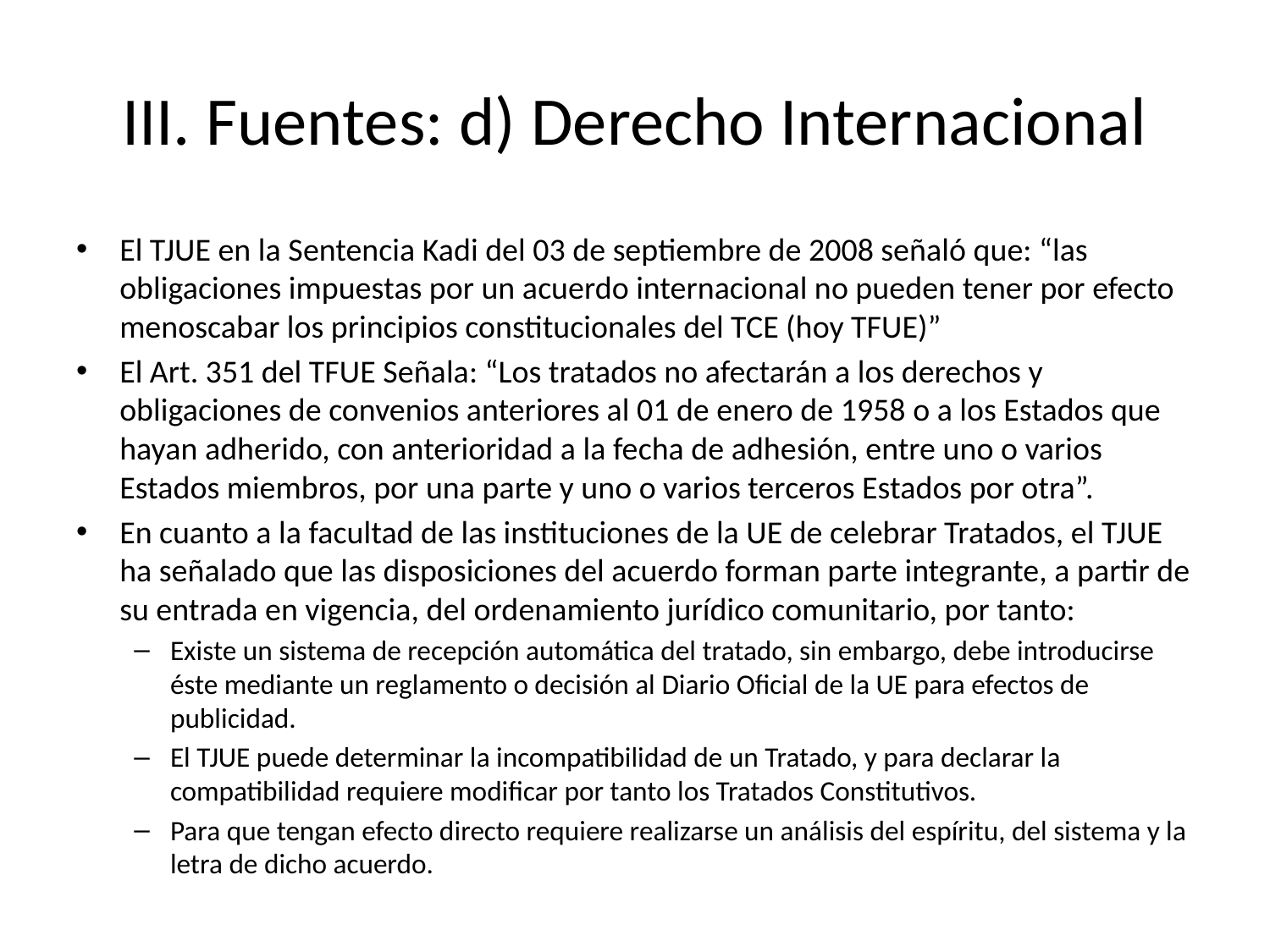

# III. Fuentes: d) Derecho Internacional
El TJUE en la Sentencia Kadi del 03 de septiembre de 2008 señaló que: “las obligaciones impuestas por un acuerdo internacional no pueden tener por efecto menoscabar los principios constitucionales del TCE (hoy TFUE)”
El Art. 351 del TFUE Señala: “Los tratados no afectarán a los derechos y obligaciones de convenios anteriores al 01 de enero de 1958 o a los Estados que hayan adherido, con anterioridad a la fecha de adhesión, entre uno o varios Estados miembros, por una parte y uno o varios terceros Estados por otra”.
En cuanto a la facultad de las instituciones de la UE de celebrar Tratados, el TJUE ha señalado que las disposiciones del acuerdo forman parte integrante, a partir de su entrada en vigencia, del ordenamiento jurídico comunitario, por tanto:
Existe un sistema de recepción automática del tratado, sin embargo, debe introducirse éste mediante un reglamento o decisión al Diario Oficial de la UE para efectos de publicidad.
El TJUE puede determinar la incompatibilidad de un Tratado, y para declarar la compatibilidad requiere modificar por tanto los Tratados Constitutivos.
Para que tengan efecto directo requiere realizarse un análisis del espíritu, del sistema y la letra de dicho acuerdo.